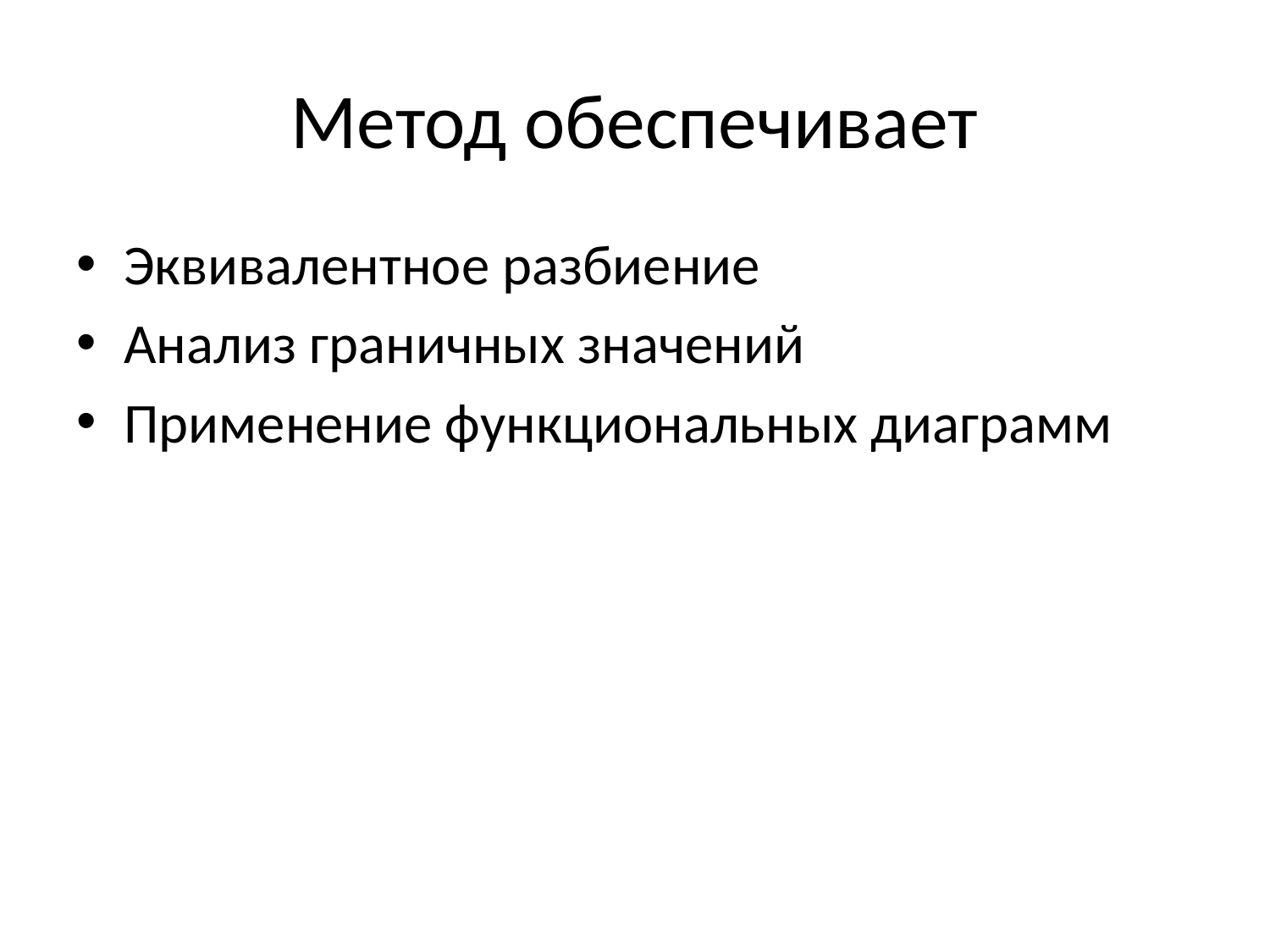

# Метод обеспечивает
Эквивалентное разбиение
Анализ граничных значений
Применение функциональных диаграмм